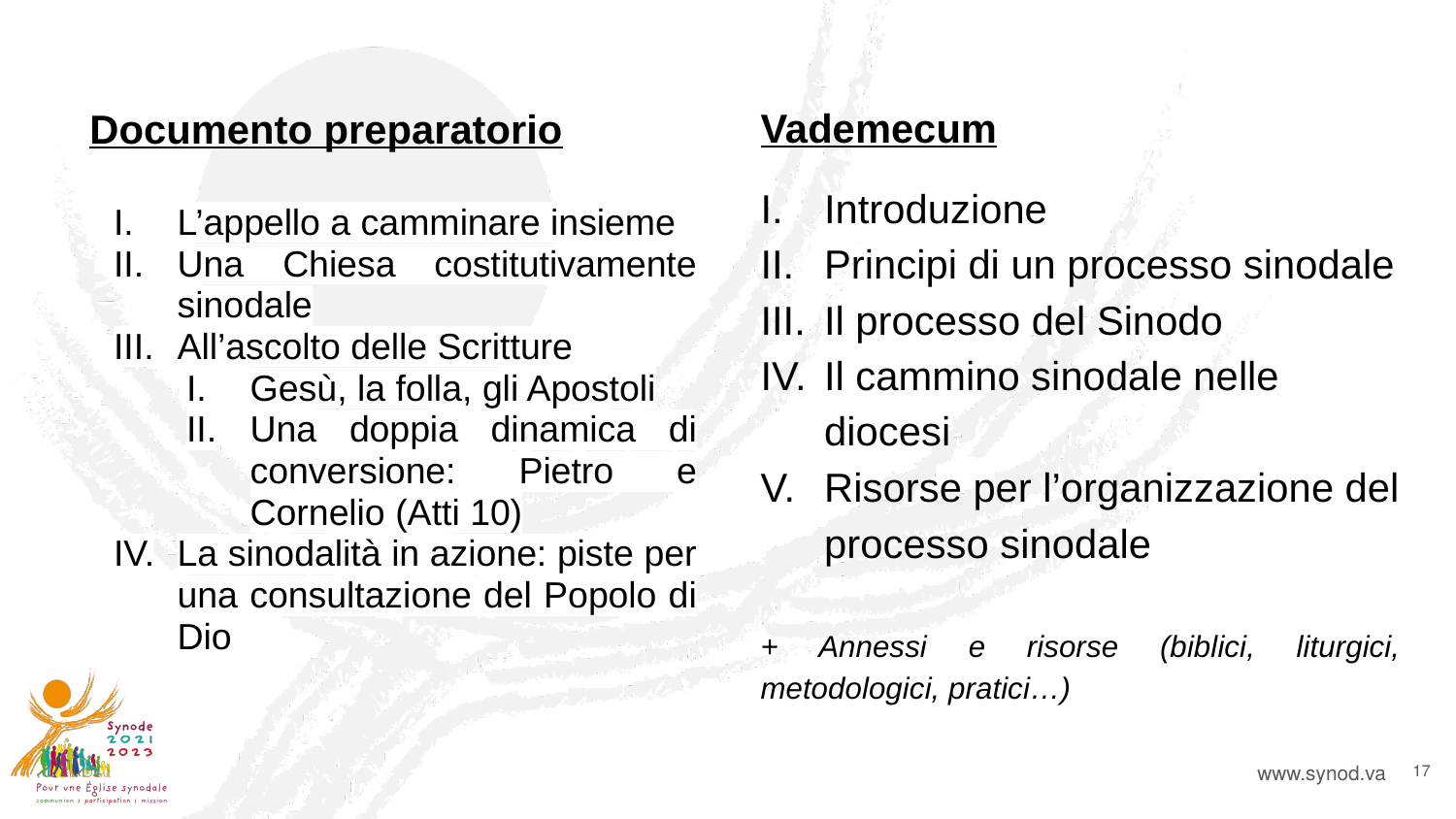

Vademecum

Introduzione
Principi di un processo sinodale
Il processo del Sinodo
Il cammino sinodale nelle diocesi
Risorse per l’organizzazione del processo sinodale

+ Annessi e risorse (biblici, liturgici, metodologici, pratici…)

Documento preparatorio

L’appello a camminare insieme
Una Chiesa costitutivamente sinodale
All’ascolto delle Scritture
Gesù, la folla, gli Apostoli
Una doppia dinamica di conversione: Pietro e Cornelio (Atti 10)
La sinodalità in azione: piste per una consultazione del Popolo di Dio

17